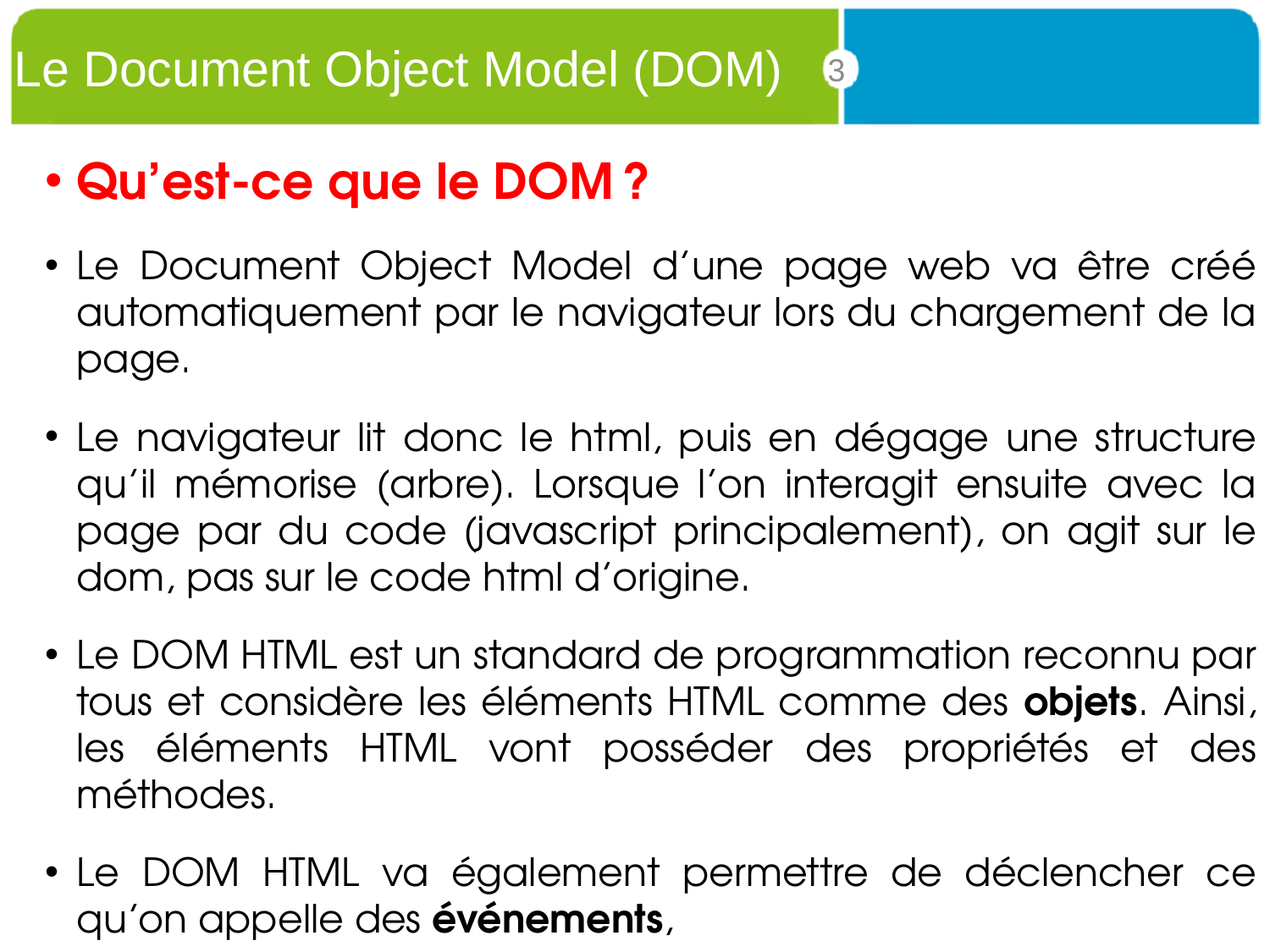

# Le Document Object Model (DOM)
3
Qu’est-ce que le DOM ?
Le Document Object Model d’une page web va être créé automatiquement par le navigateur lors du chargement de la page.
Le navigateur lit donc le html, puis en dégage une structure qu’il mémorise (arbre). Lorsque l’on interagit ensuite avec la page par du code (javascript principalement), on agit sur le dom, pas sur le code html d’origine.
Le DOM HTML est un standard de programmation reconnu par tous et considère les éléments HTML comme des objets. Ainsi, les éléments HTML vont posséder des propriétés et des méthodes.
Le DOM HTML va également permettre de déclencher ce qu’on appelle des événements,